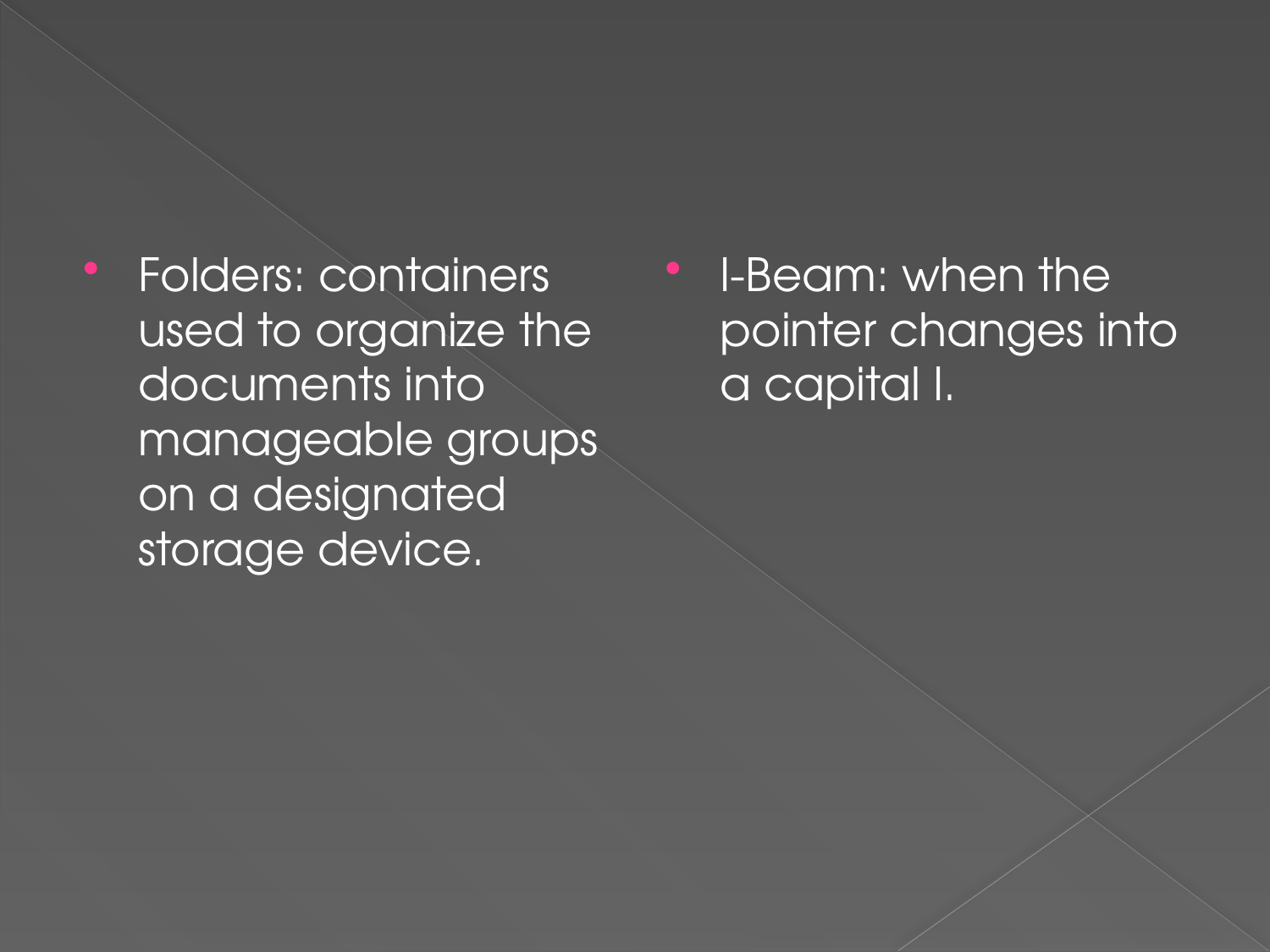

Folders: containers used to organize the documents into manageable groups on a designated storage device.
I-Beam: when the pointer changes into a capital I.